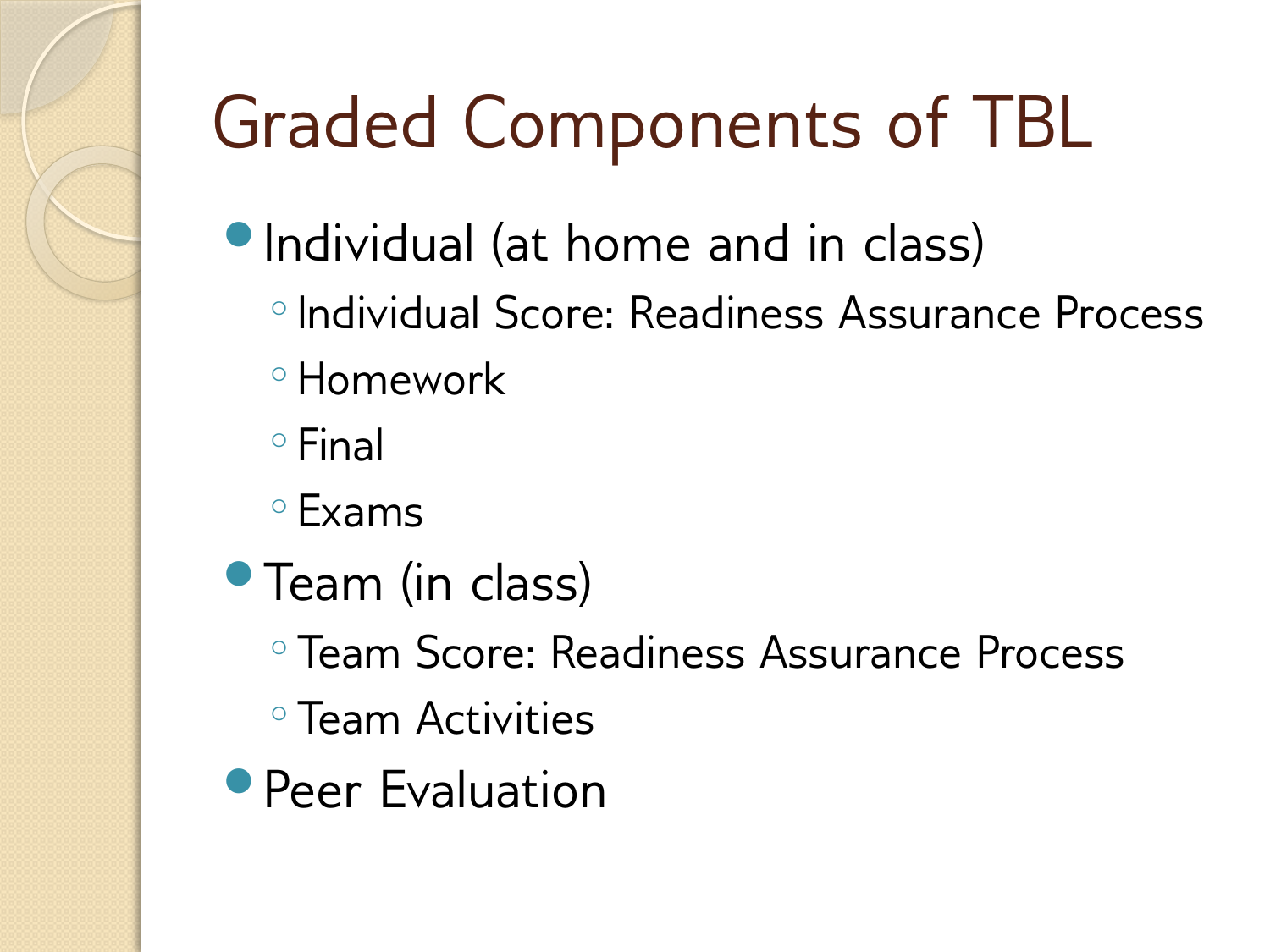

# Graded Components of TBL
Individual (at home and in class)
Individual Score: Readiness Assurance Process
Homework
Final
Exams
Team (in class)
Team Score: Readiness Assurance Process
Team Activities
Peer Evaluation